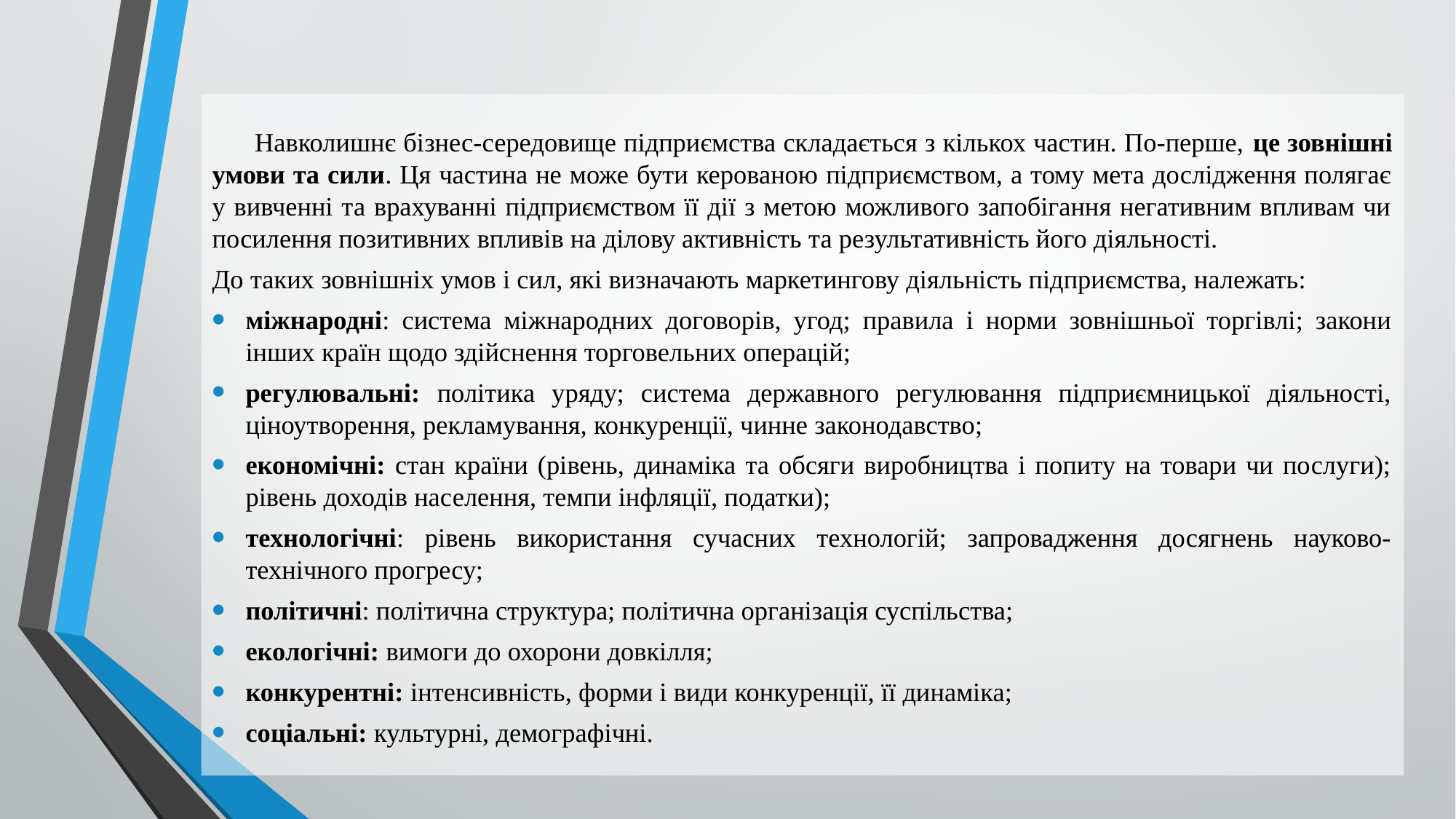

Навколишнє бізнес-середовище підприємства складається з кількох частин. По-перше, це зовнішні умови та сили. Ця частина не може бути керованою підприємством, а тому мета дослідження полягає у вивченні та врахуванні підприємством її дії з метою можливого запобігання негативним впливам чи посилення позитивних впливів на ділову активність та результативність його діяльності.
До таких зовнішніх умов і сил, які визначають маркетингову діяльність підприємства, належать:
міжнародні: система міжнародних договорів, угод; правила і норми зовнішньої торгівлі; закони інших країн щодо здійснення торговельних операцій;
регулювальні: політика уряду; система державного регулювання підприємницької діяльності, ціноутворення, рекламування, конкуренції, чинне законодавство;
економічні: стан країни (рівень, динаміка та обсяги виробництва і попиту на товари чи послуги); рівень доходів населення, темпи інфляції, податки);
технологічні: рівень використання сучасних технологій; запровадження досягнень науково-технічного прогресу;
політичні: політична структура; політична організація суспільства;
екологічні: вимоги до охорони довкілля;
конкурентні: інтенсивність, форми і види конкуренції, її динаміка;
соціальні: культурні, демографічні.